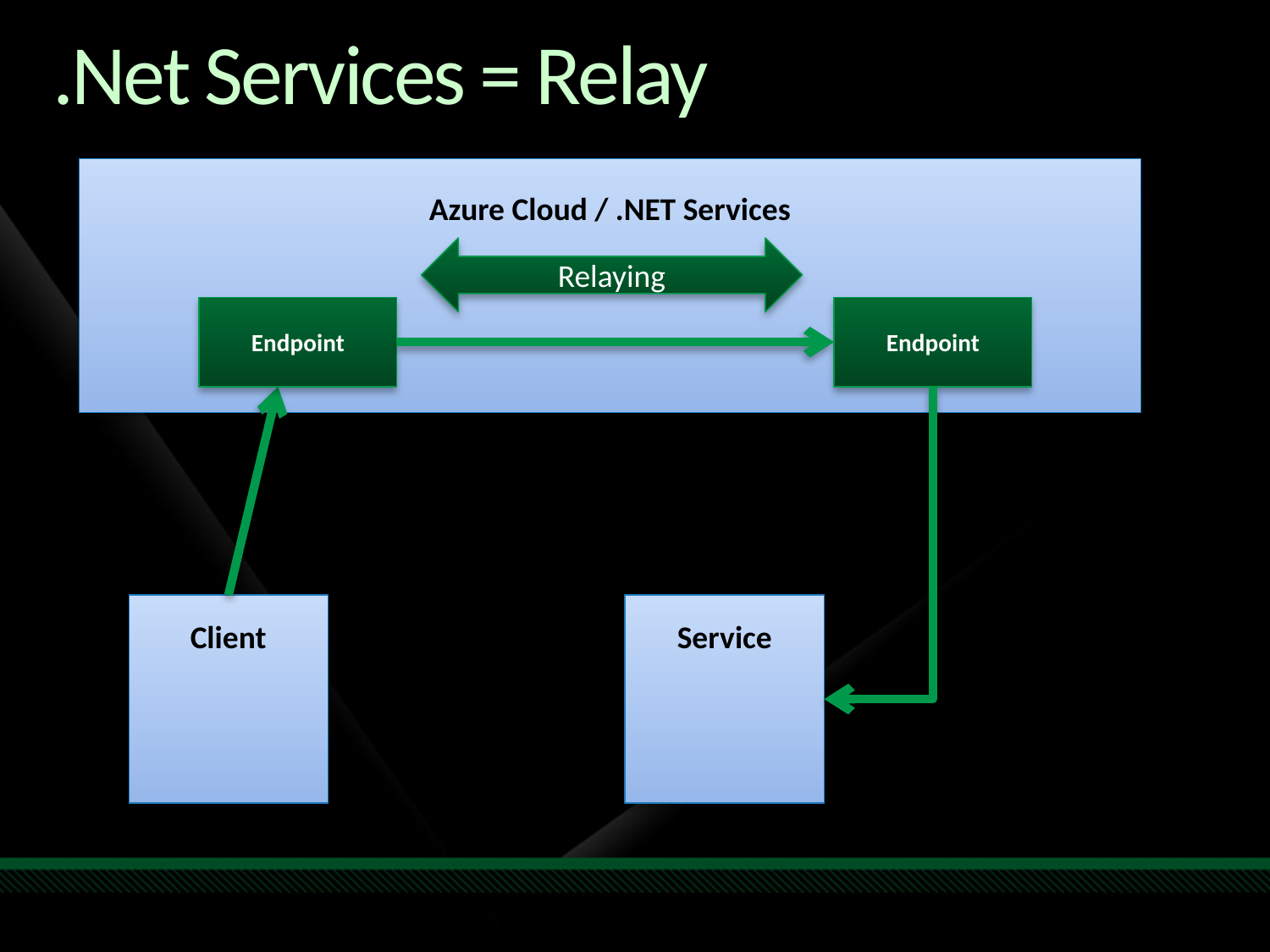

# .Net Services = Relay

Azure Cloud / .NET Services
Relaying
Endpoint
Endpoint

Client

Service